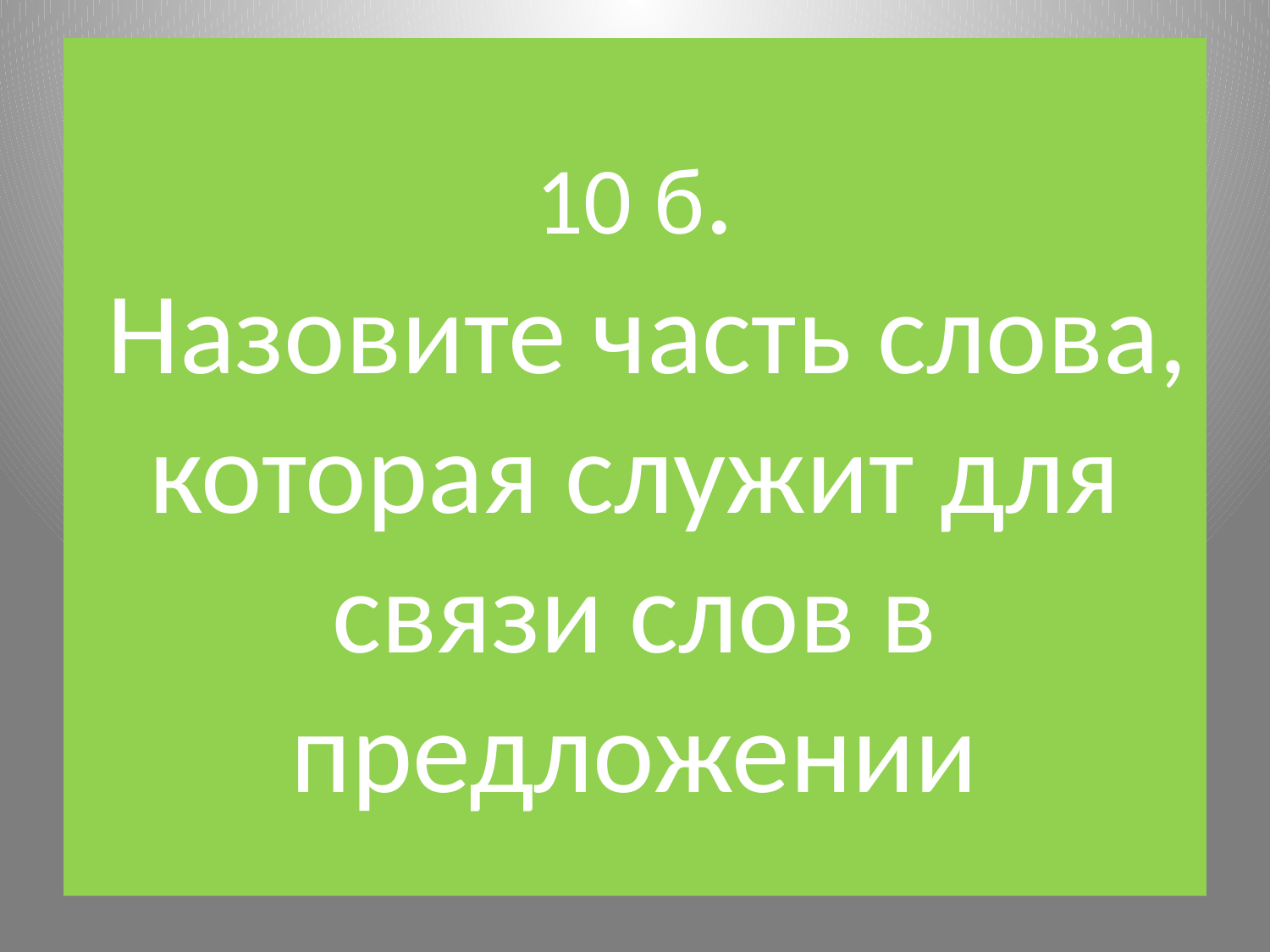

# 10 б. Назовите часть слова, которая служит для связи слов в предложении